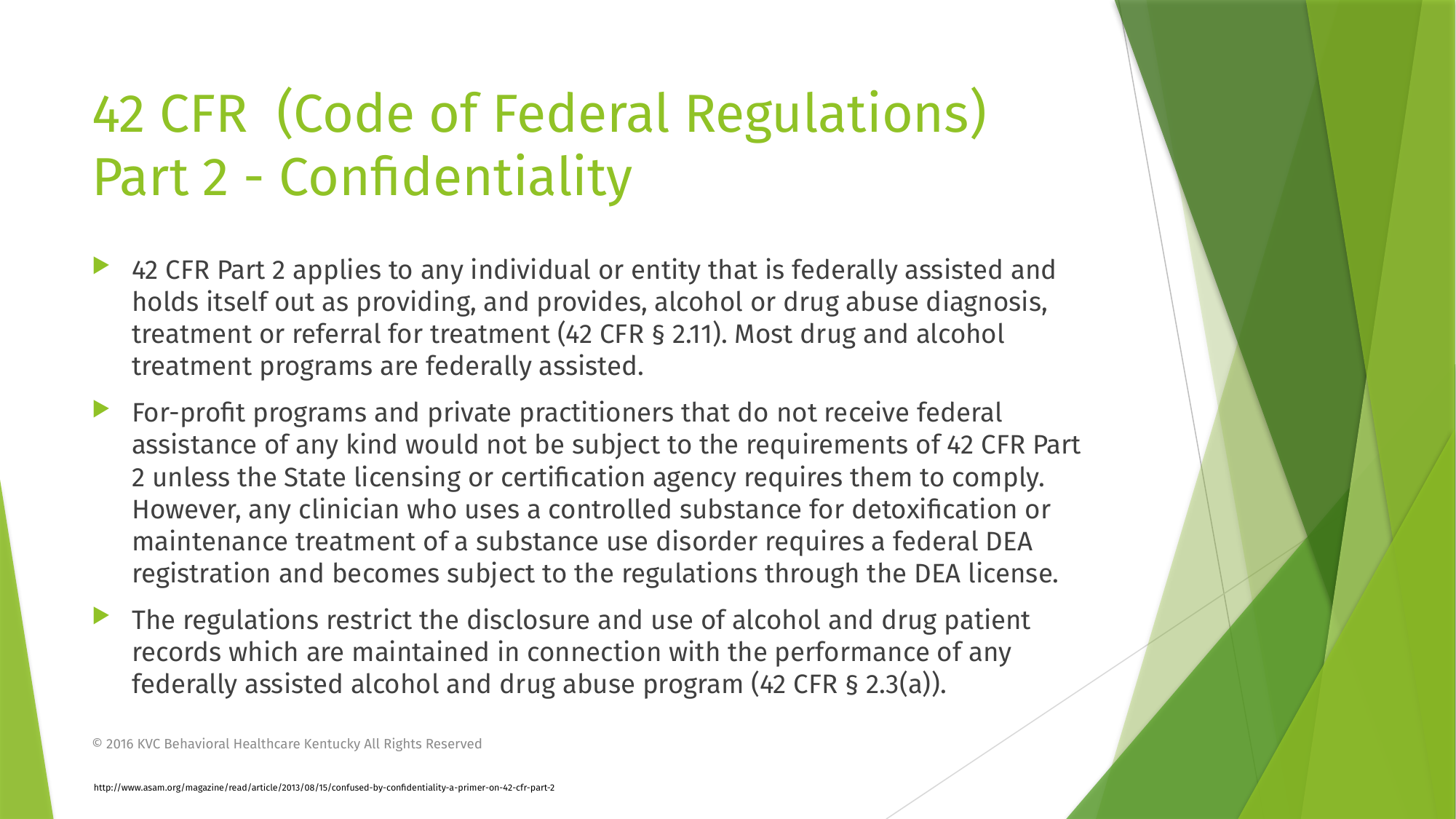

# 42 CFR  (Code of Federal Regulations) Part 2 - Confidentiality
42 CFR Part 2 applies to any individual or entity that is federally assisted and holds itself out as providing, and provides, alcohol or drug abuse diagnosis, treatment or referral for treatment (42 CFR § 2.11). Most drug and alcohol treatment programs are federally assisted.
For-profit programs and private practitioners that do not receive federal assistance of any kind would not be subject to the requirements of 42 CFR Part 2 unless the State licensing or certification agency requires them to comply. However, any clinician who uses a controlled substance for detoxification or maintenance treatment of a substance use disorder requires a federal DEA registration and becomes subject to the regulations through the DEA license.
The regulations restrict the disclosure and use of alcohol and drug patient records which are maintained in connection with the performance of any federally assisted alcohol and drug abuse program (42 CFR § 2.3(a)).
© 2016 KVC Behavioral Healthcare Kentucky All Rights Reserved
http://www.asam.org/magazine/read/article/2013/08/15/confused-by-confidentiality-a-primer-on-42-cfr-part-2